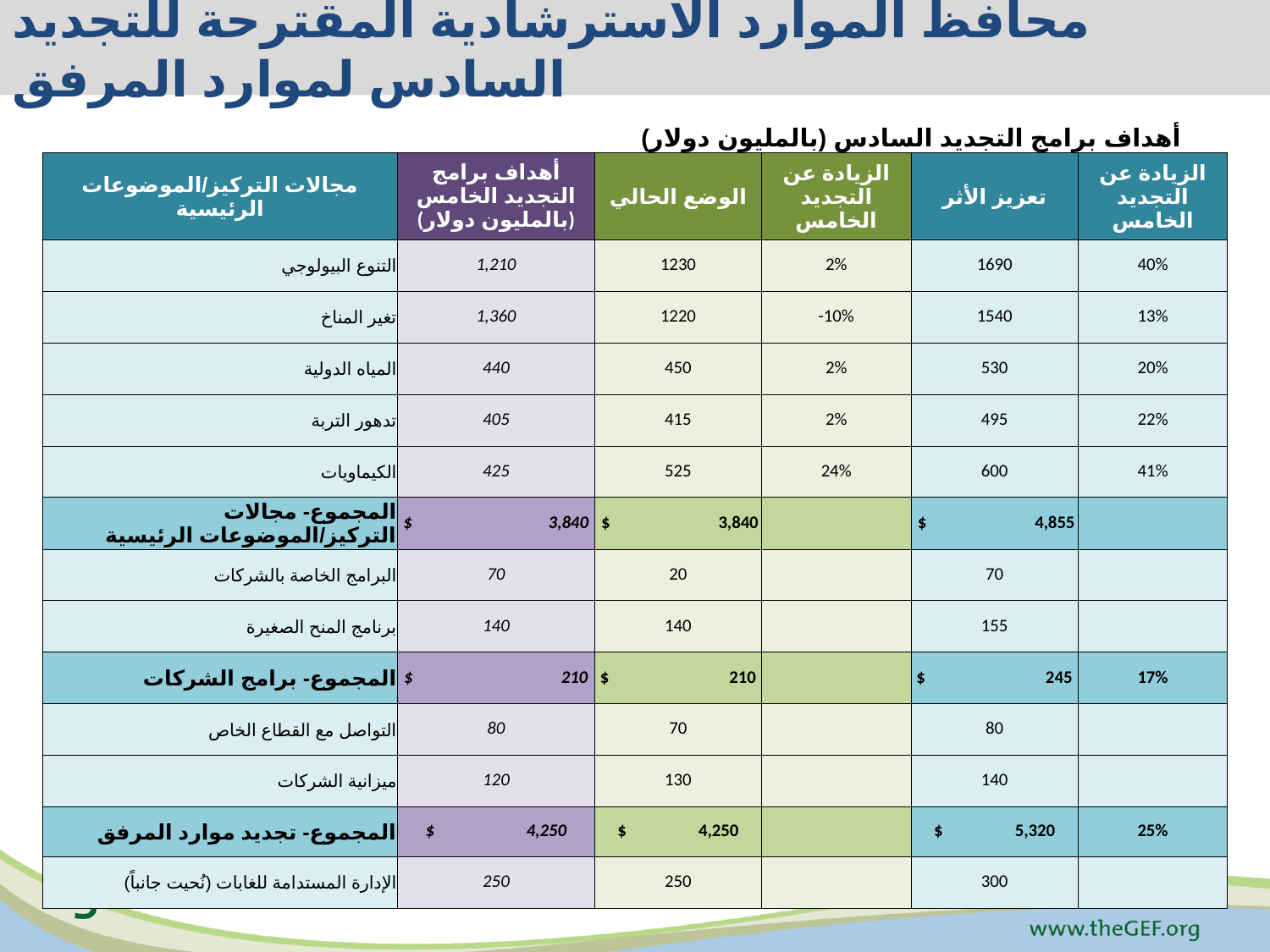

محافظ الموارد الاسترشادية المقترحة للتجديد السادس لموارد المرفق
|  |  | أهداف برامج التجديد السادس (بالمليون دولار) |  |  |  |
| --- | --- | --- | --- | --- | --- |
| مجالات التركيز/الموضوعات الرئيسية | أهداف برامج التجديد الخامس (بالمليون دولار) | الوضع الحالي | الزيادة عن التجديد الخامس | تعزيز الأثر | الزيادة عن التجديد الخامس |
| التنوع البيولوجي | 1,210 | 1230 | 2% | 1690 | 40% |
| تغير المناخ | 1,360 | 1220 | -10% | 1540 | 13% |
| المياه الدولية | 440 | 450 | 2% | 530 | 20% |
| تدهور التربة | 405 | 415 | 2% | 495 | 22% |
| الكيماويات | 425 | 525 | 24% | 600 | 41% |
| المجموع- مجالات التركيز/الموضوعات الرئيسية | $ 3,840 | $ 3,840 |  | $ 4,855 |  |
| البرامج الخاصة بالشركات | 70 | 20 |  | 70 |  |
| برنامج المنح الصغيرة | 140 | 140 |  | 155 |  |
| المجموع- برامج الشركات | $ 210 | $ 210 |  | $ 245 | 17% |
| التواصل مع القطاع الخاص | 80 | 70 |  | 80 |  |
| ميزانية الشركات | 120 | 130 |  | 140 |  |
| المجموع- تجديد موارد المرفق | $ 4,250 | $ 4,250 |  | $ 5,320 | 25% |
| الإدارة المستدامة للغابات (نُحيت جانباً) | 250 | 250 |  | 300 |  |